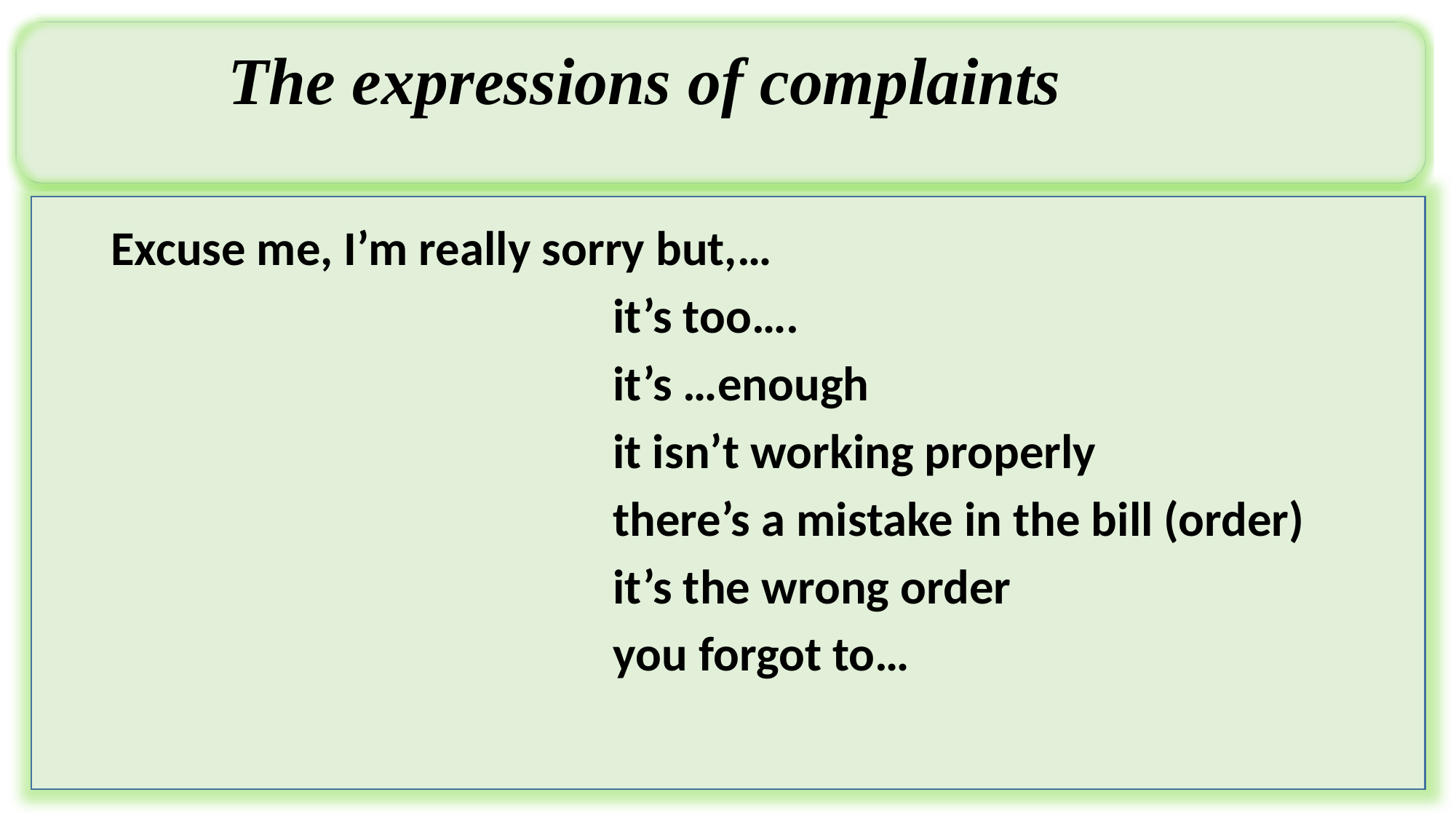

# The expressions of complaints

Excuse me, I’m really sorry but,…
                                              it’s too….
                                              it’s …enough
                                              it isn’t working properly
                                              there’s a mistake in the bill (order)
                                              it’s the wrong order
                                              you forgot to…